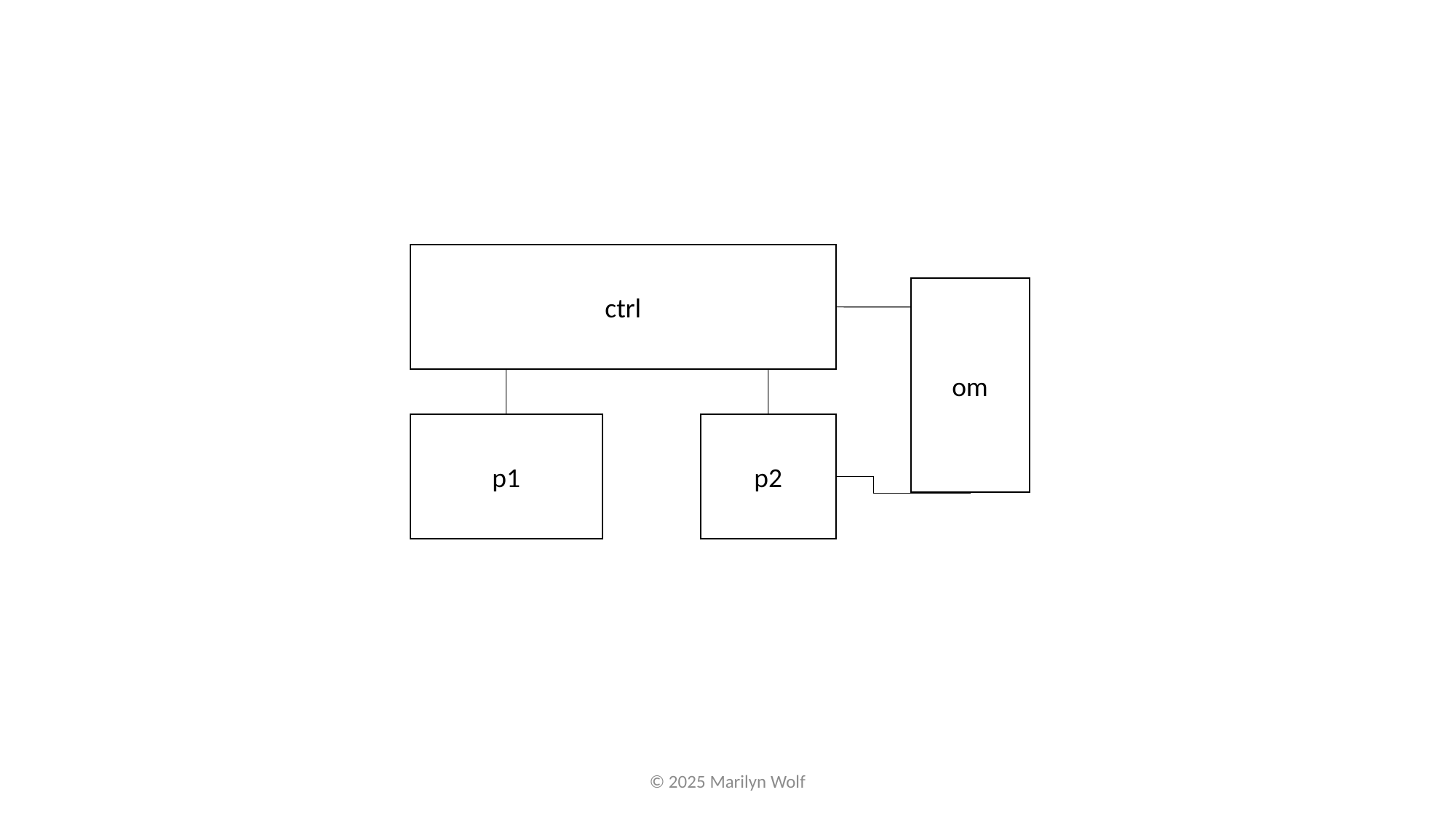

ctrl
om
p2
p1
© 2025 Marilyn Wolf